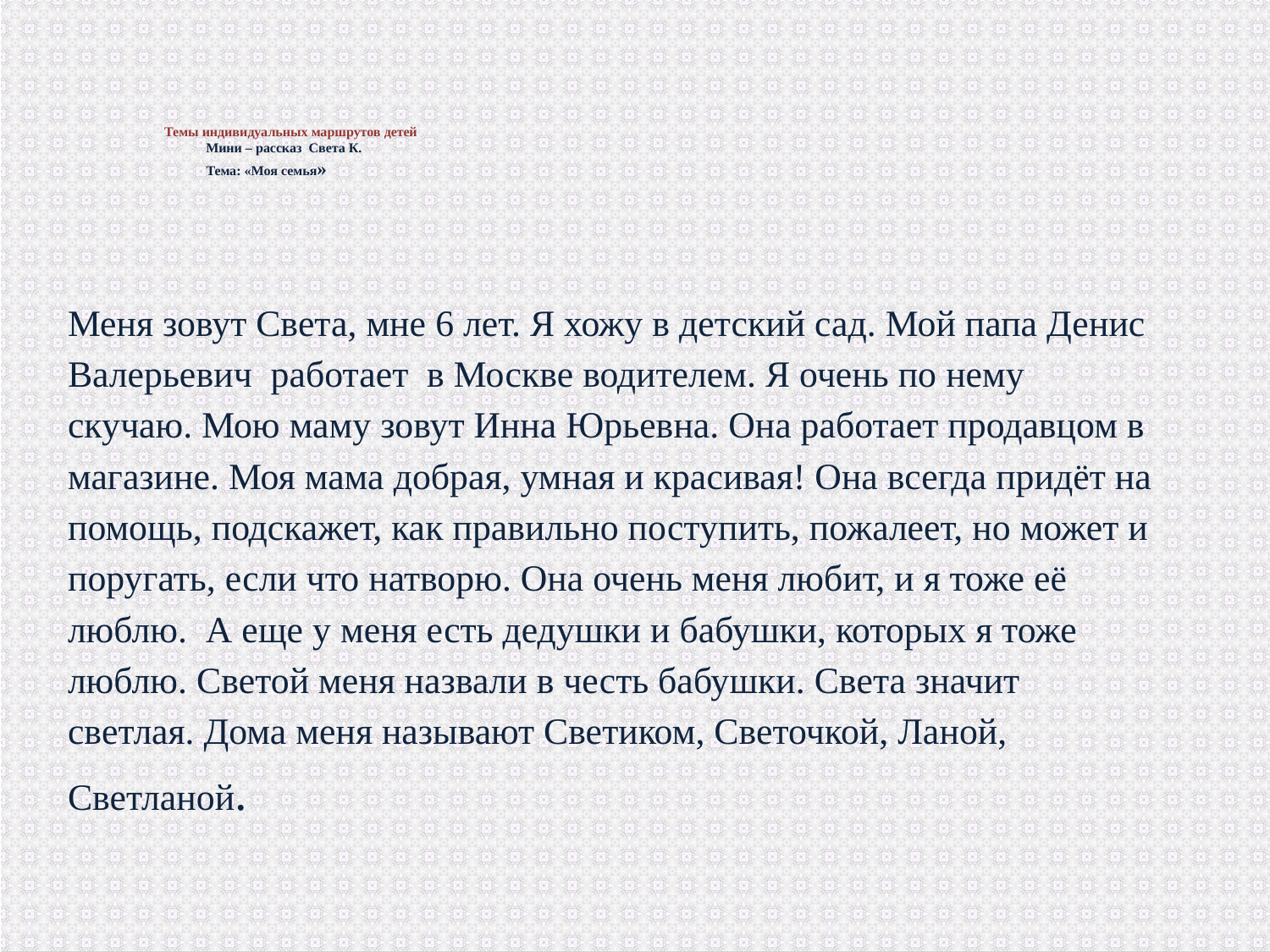

# Темы индивидуальных маршрутов детей Мини – рассказ  Света К. Тема: «Моя семья»
Меня зовут Света, мне 6 лет. Я хожу в детский сад. Мой папа Денис Валерьевич  работает  в Москве водителем. Я очень по нему скучаю. Мою маму зовут Инна Юрьевна. Она работает продавцом в магазине. Моя мама добрая, умная и красивая! Она всегда придёт на помощь, подскажет, как правильно поступить, пожалеет, но может и поругать, если что натворю. Она очень меня любит, и я тоже её люблю.  А еще у меня есть дедушки и бабушки, которых я тоже люблю. Светой меня назвали в честь бабушки. Света значит светлая. Дома меня называют Светиком, Светочкой, Ланой, Светланой.